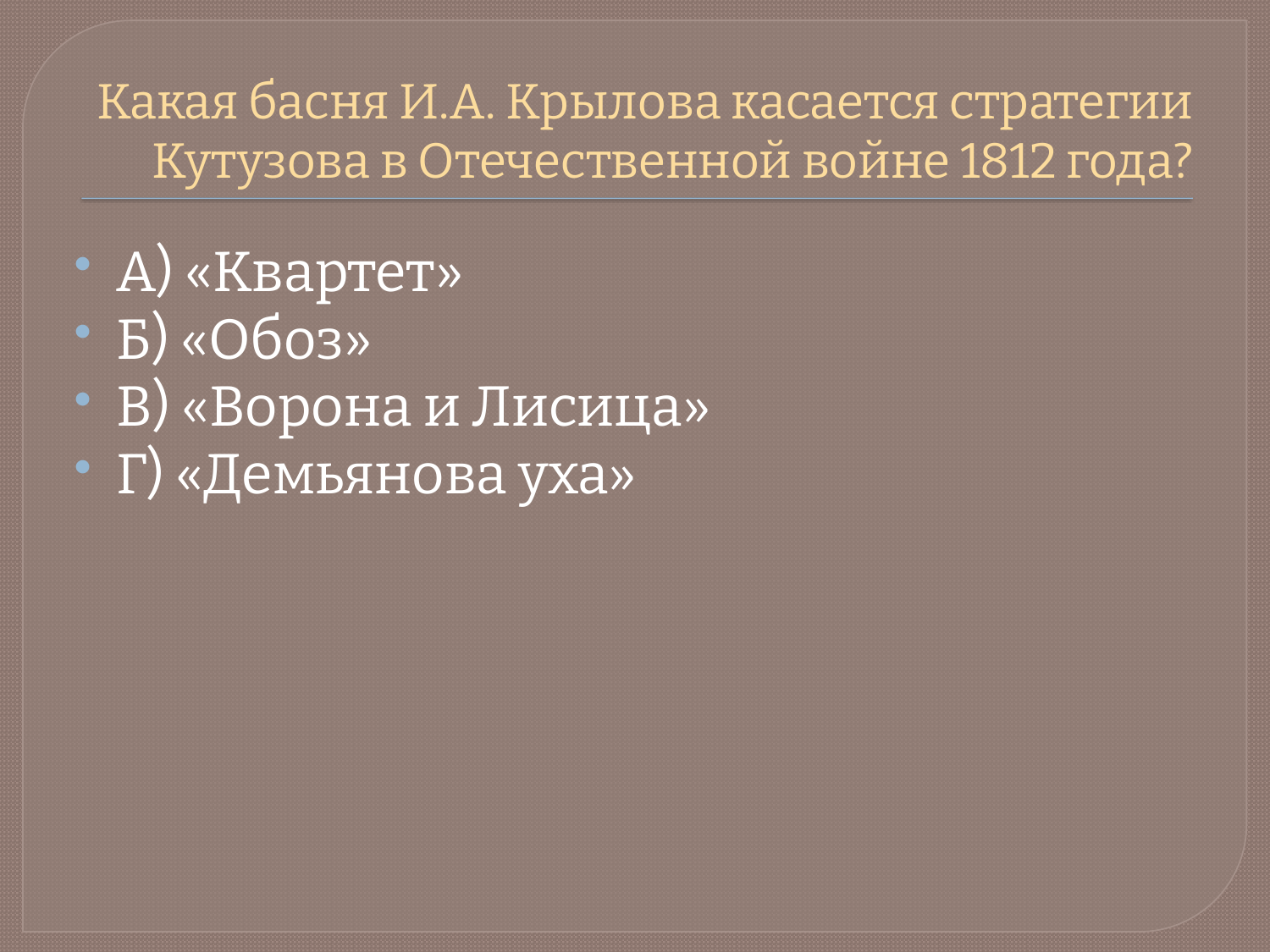

# Какая басня И.А. Крылова касается стратегии Кутузова в Отечественной войне 1812 года?
А) «Квартет»
Б) «Обоз»
В) «Ворона и Лисица»
Г) «Демьянова уха»